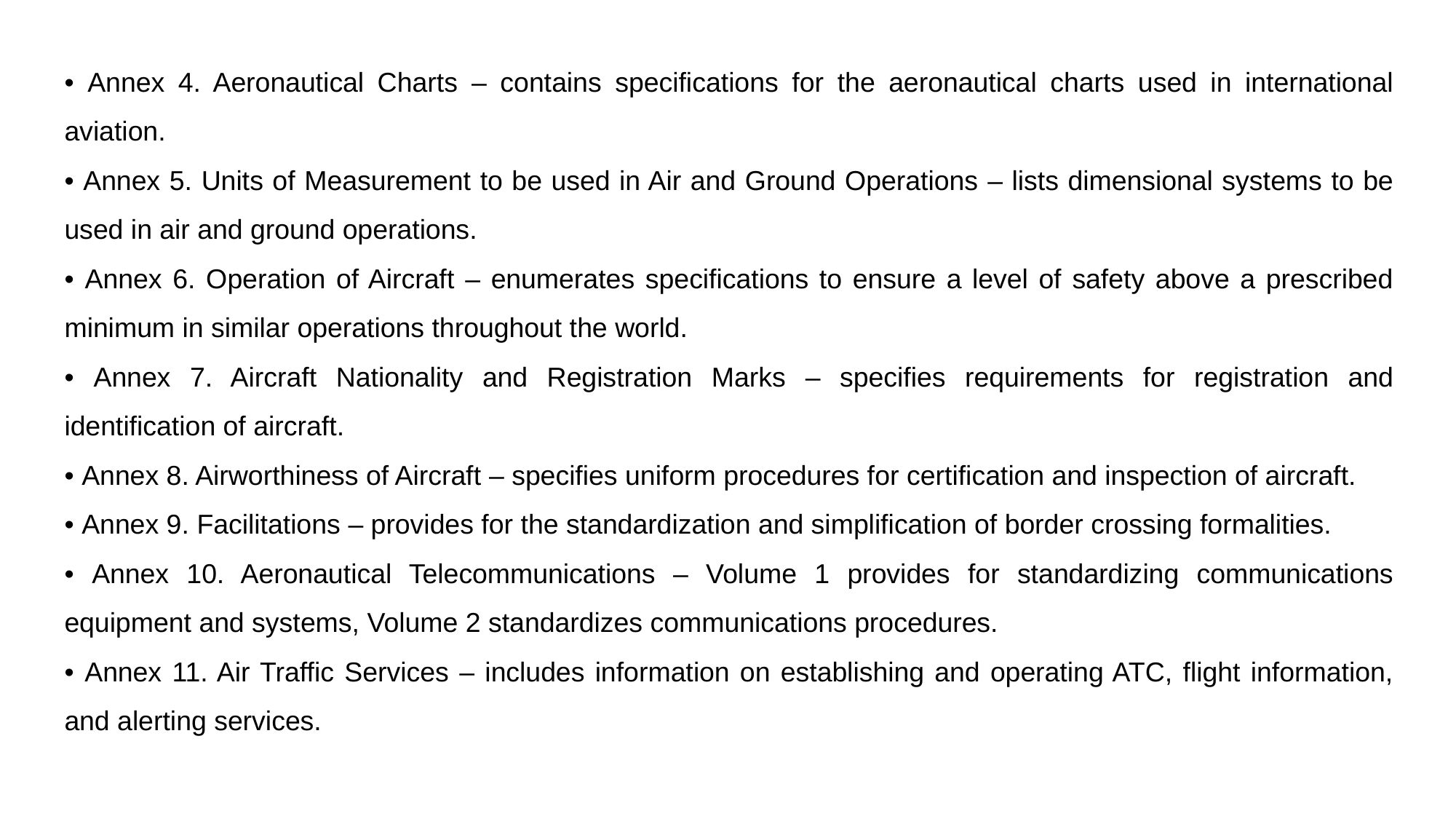

• Annex 4. Aeronautical Charts – contains specifications for the aeronautical charts used in international aviation.
• Annex 5. Units of Measurement to be used in Air and Ground Operations – lists dimensional systems to be used in air and ground operations.
• Annex 6. Operation of Aircraft – enumerates specifications to ensure a level of safety above a prescribed minimum in similar operations throughout the world.
• Annex 7. Aircraft Nationality and Registration Marks – specifies requirements for registration and identification of aircraft.
• Annex 8. Airworthiness of Aircraft – specifies uniform procedures for certification and inspection of aircraft.
• Annex 9. Facilitations – provides for the standardization and simplification of border crossing formalities.
• Annex 10. Aeronautical Telecommunications – Volume 1 provides for standardizing communications equipment and systems, Volume 2 standardizes communications procedures.
• Annex 11. Air Traffic Services – includes information on establishing and operating ATC, flight information, and alerting services.